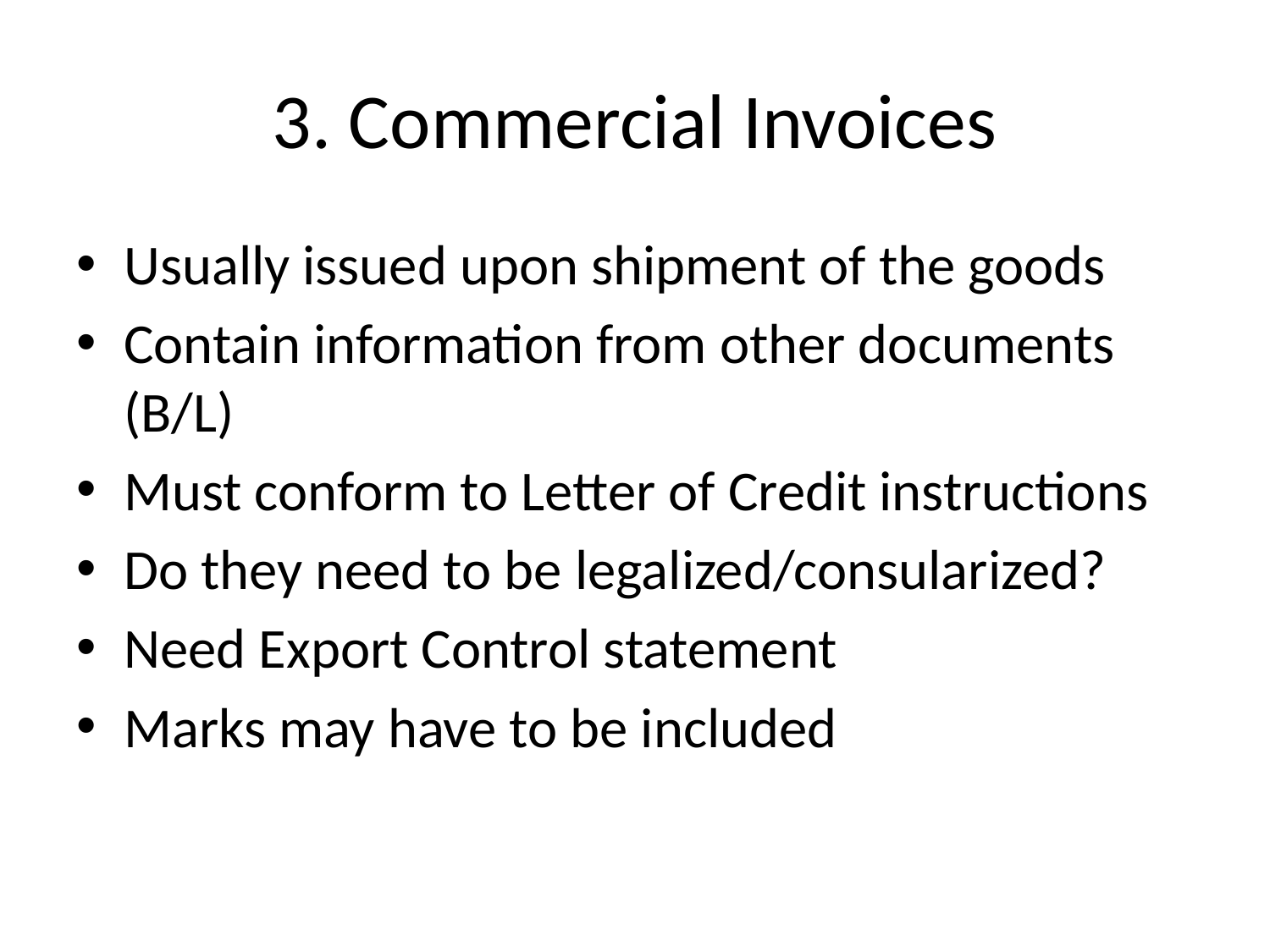

# 3. Commercial Invoices
Usually issued upon shipment of the goods
Contain information from other documents (B/L)
Must conform to Letter of Credit instructions
Do they need to be legalized/consularized?
Need Export Control statement
Marks may have to be included